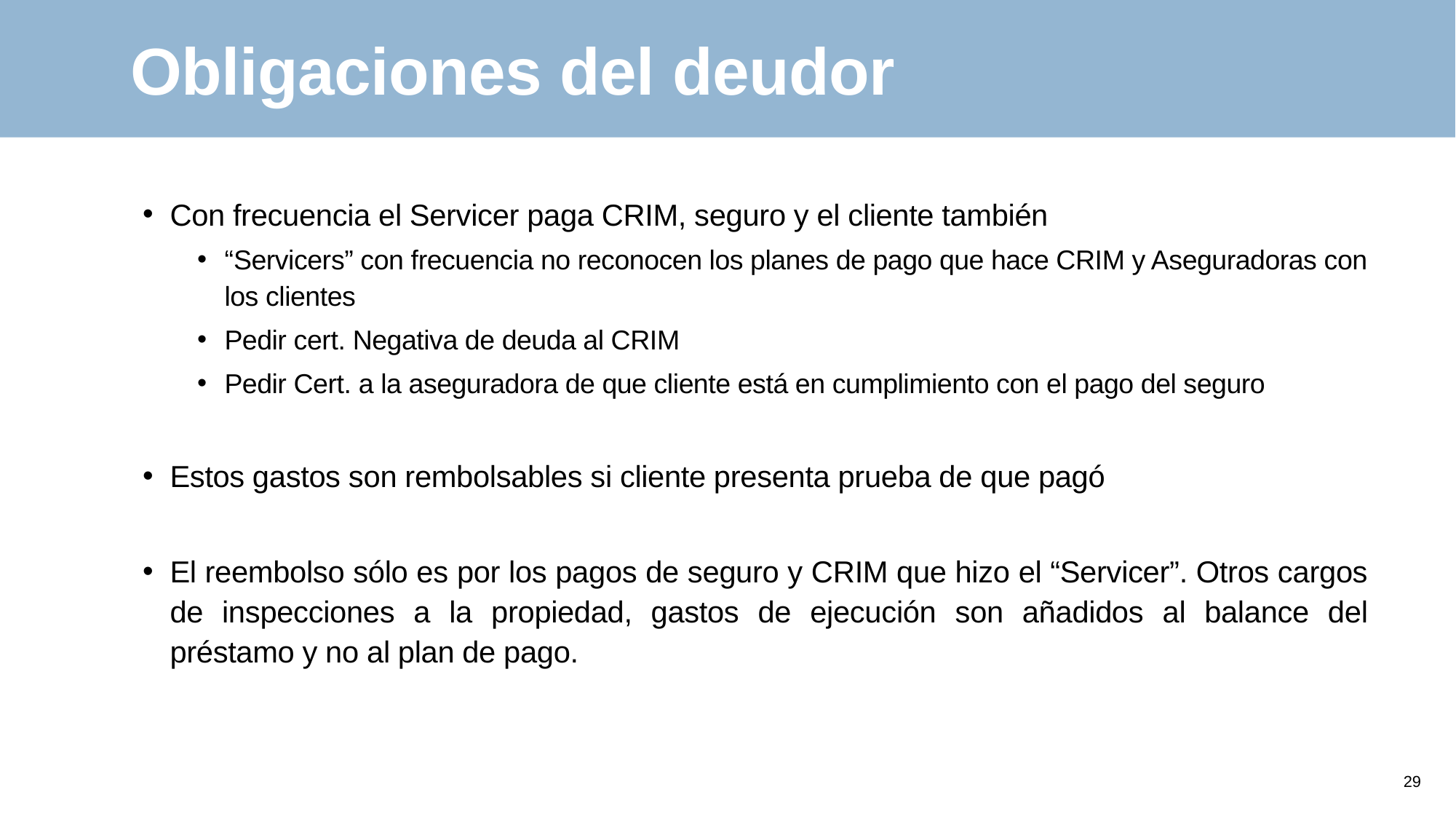

# Obligaciones del deudor
Con frecuencia el Servicer paga CRIM, seguro y el cliente también
“Servicers” con frecuencia no reconocen los planes de pago que hace CRIM y Aseguradoras con los clientes
Pedir cert. Negativa de deuda al CRIM
Pedir Cert. a la aseguradora de que cliente está en cumplimiento con el pago del seguro

Estos gastos son rembolsables si cliente presenta prueba de que pagó

El reembolso sólo es por los pagos de seguro y CRIM que hizo el “Servicer”. Otros cargos de inspecciones a la propiedad, gastos de ejecución son añadidos al balance del préstamo y no al plan de pago.

29